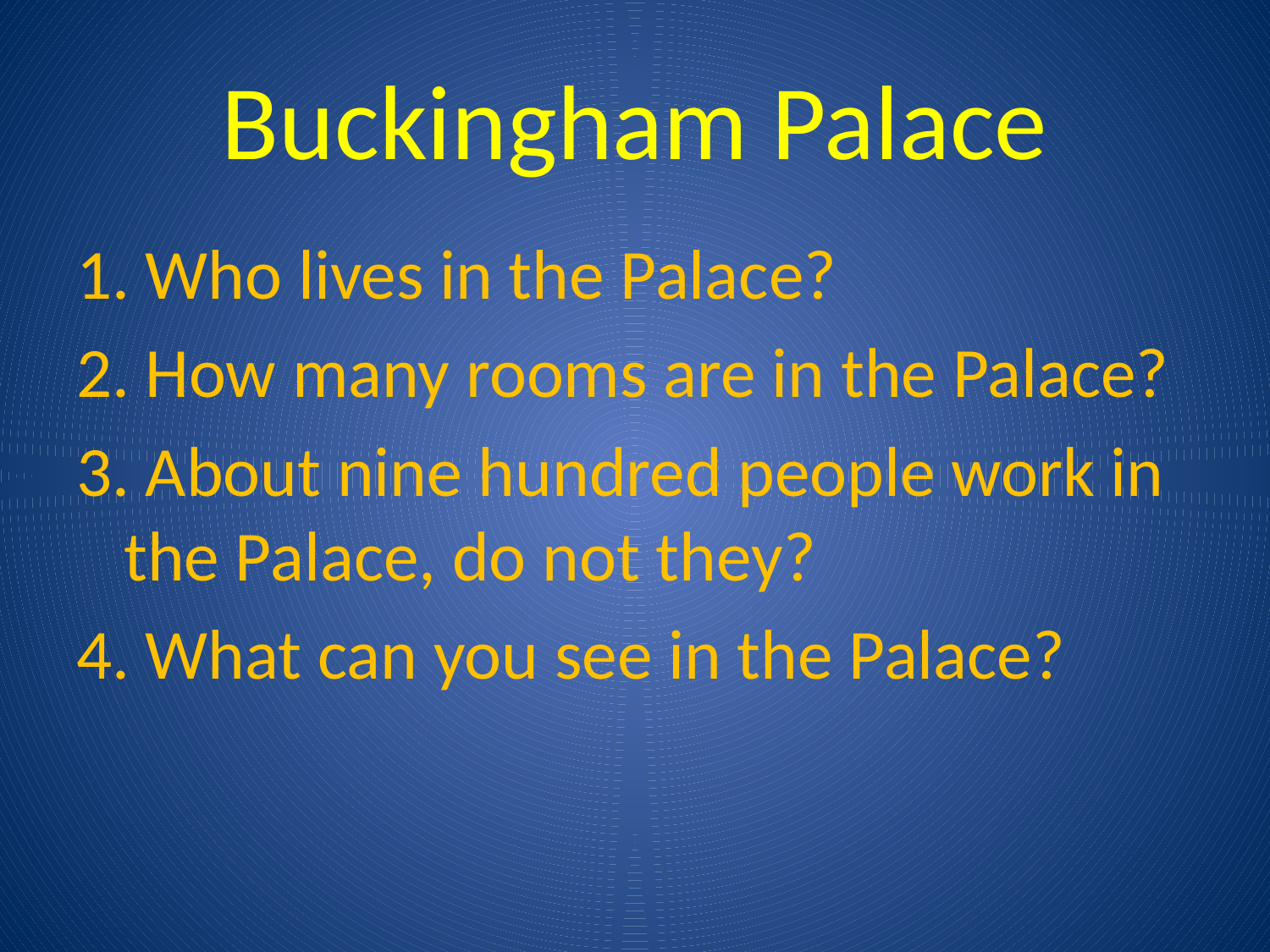

# Buckingham Palace
1. Who lives in the Palace?
2. How many rooms are in the Palace?
3. About nine hundred people work in the Palace, do not they?
4. What can you see in the Palace?